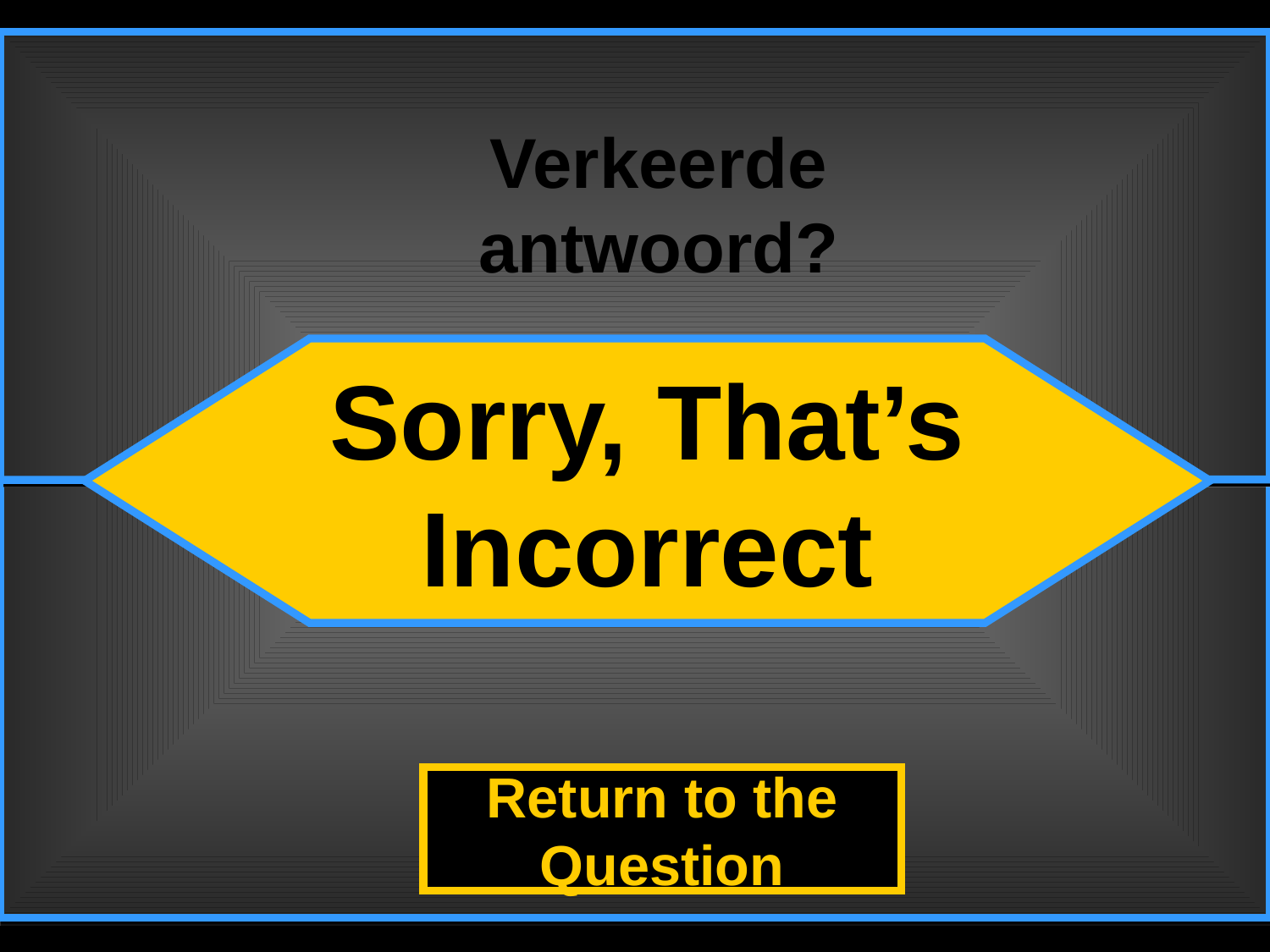

# Incorrect
Verkeerde antwoord?
Sorry, That’s Incorrect
Return to the Question